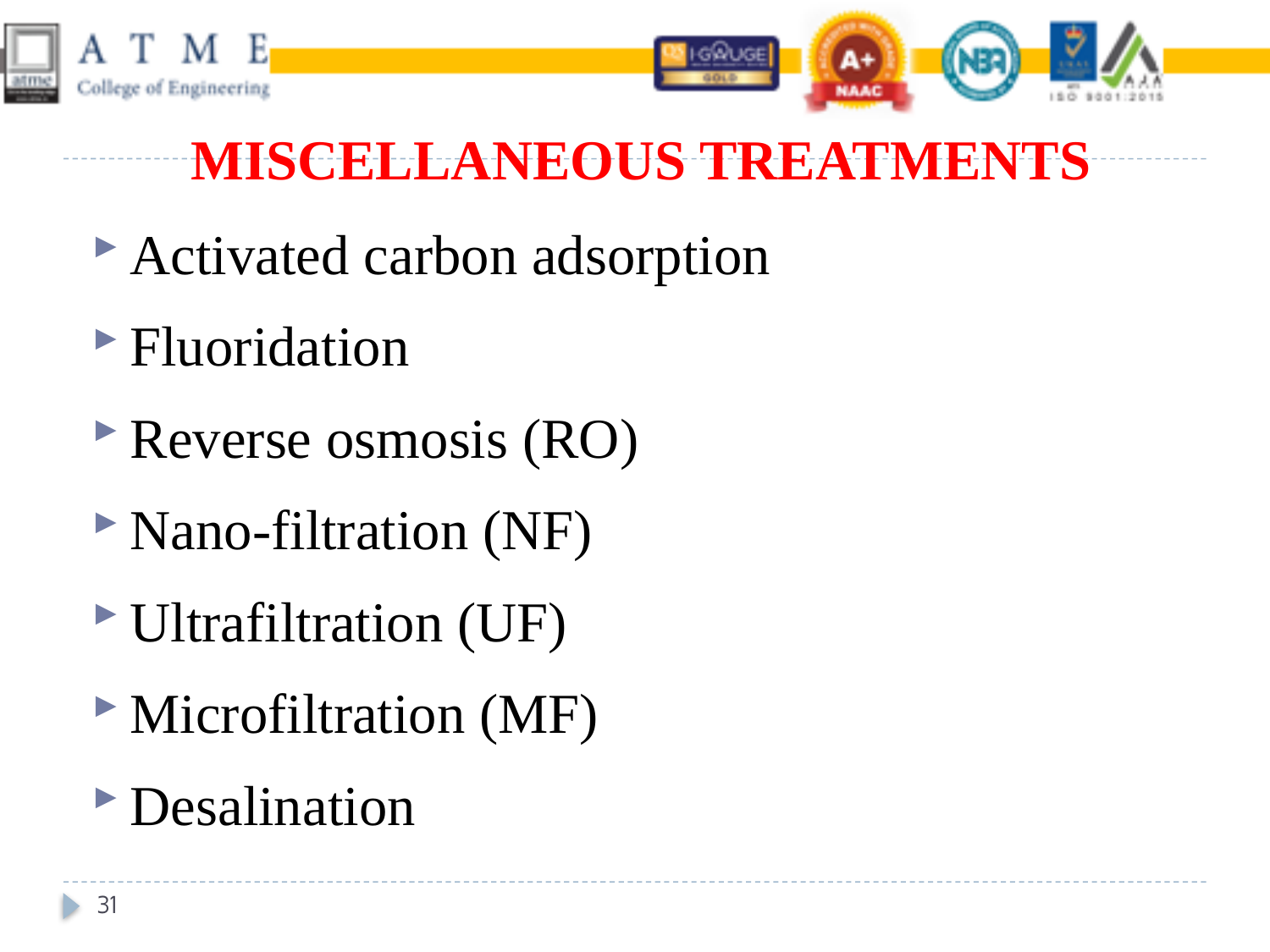

# MISCELLANEOUS TREATMENTS
Activated carbon adsorption
Fluoridation
Reverse osmosis (RO)
Nano-filtration (NF)
Ultrafiltration (UF)
Microfiltration (MF)
Desalination
31